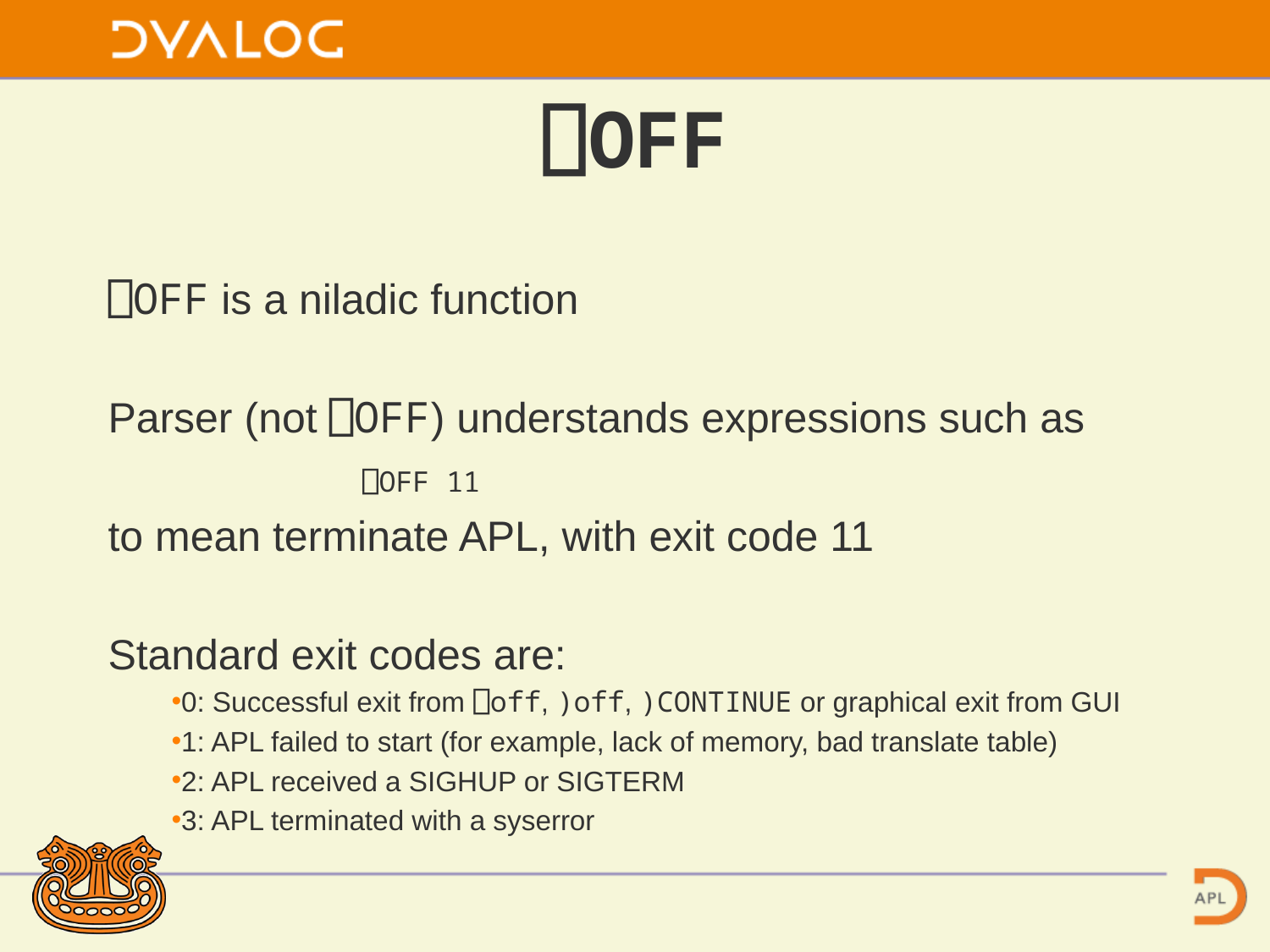

# ⎕OFF
⎕OFF is a niladic function

Parser (not ⎕OFF) understands expressions such as
		⎕OFF 11
to mean terminate APL, with exit code 11

Standard exit codes are:
0: Successful exit from ⎕off, )off, )CONTINUE or graphical exit from GUI
1: APL failed to start (for example, lack of memory, bad translate table)
2: APL received a SIGHUP or SIGTERM
3: APL terminated with a syserror